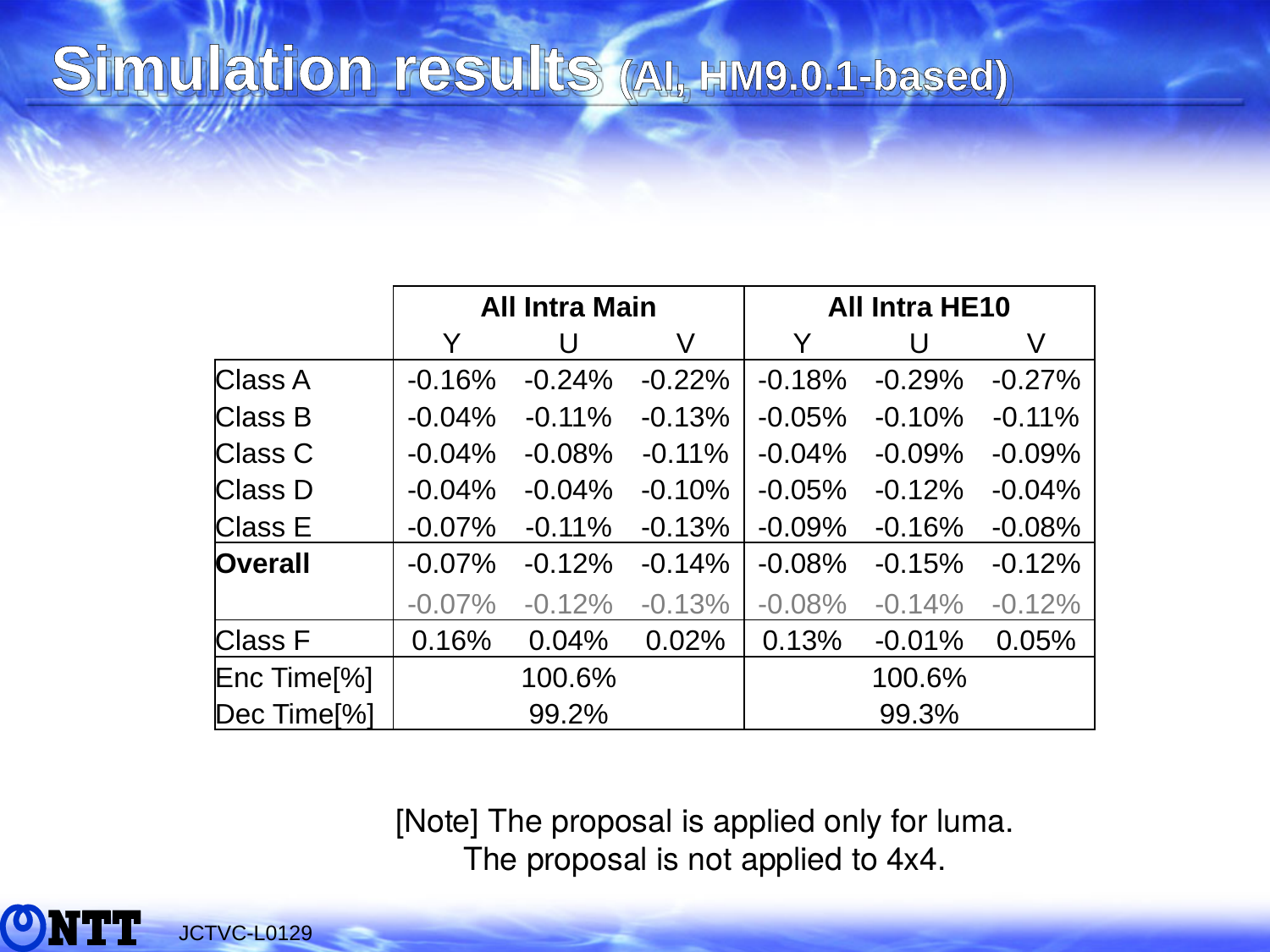

# Simulation results (AI, HM9.0.1-based)
|  | All Intra Main |  |  | All Intra HE10 |  |  |
| --- | --- | --- | --- | --- | --- | --- |
|  | Y | U | V | Y | U | V |
| Class A | -0.16% | -0.24% | -0.22% | -0.18% | -0.29% | -0.27% |
| Class B | -0.04% | -0.11% | -0.13% | -0.05% | -0.10% | -0.11% |
| Class C | -0.04% | -0.08% | -0.11% | -0.04% | -0.09% | -0.09% |
| Class D | -0.04% | -0.04% | -0.10% | -0.05% | -0.12% | -0.04% |
| Class E | -0.07% | -0.11% | -0.13% | -0.09% | -0.16% | -0.08% |
| Overall | -0.07% | -0.12% | -0.14% | -0.08% | -0.15% | -0.12% |
|  | -0.07% | -0.12% | -0.13% | -0.08% | -0.14% | -0.12% |
| Class F | 0.16% | 0.04% | 0.02% | 0.13% | -0.01% | 0.05% |
| Enc Time[%] | 100.6% |  |  | 100.6% |  |  |
| Dec Time[%] | 99.2% |  |  | 99.3% |  |  |
[Note] The proposal is applied only for luma.
The proposal is not applied to 4x4.